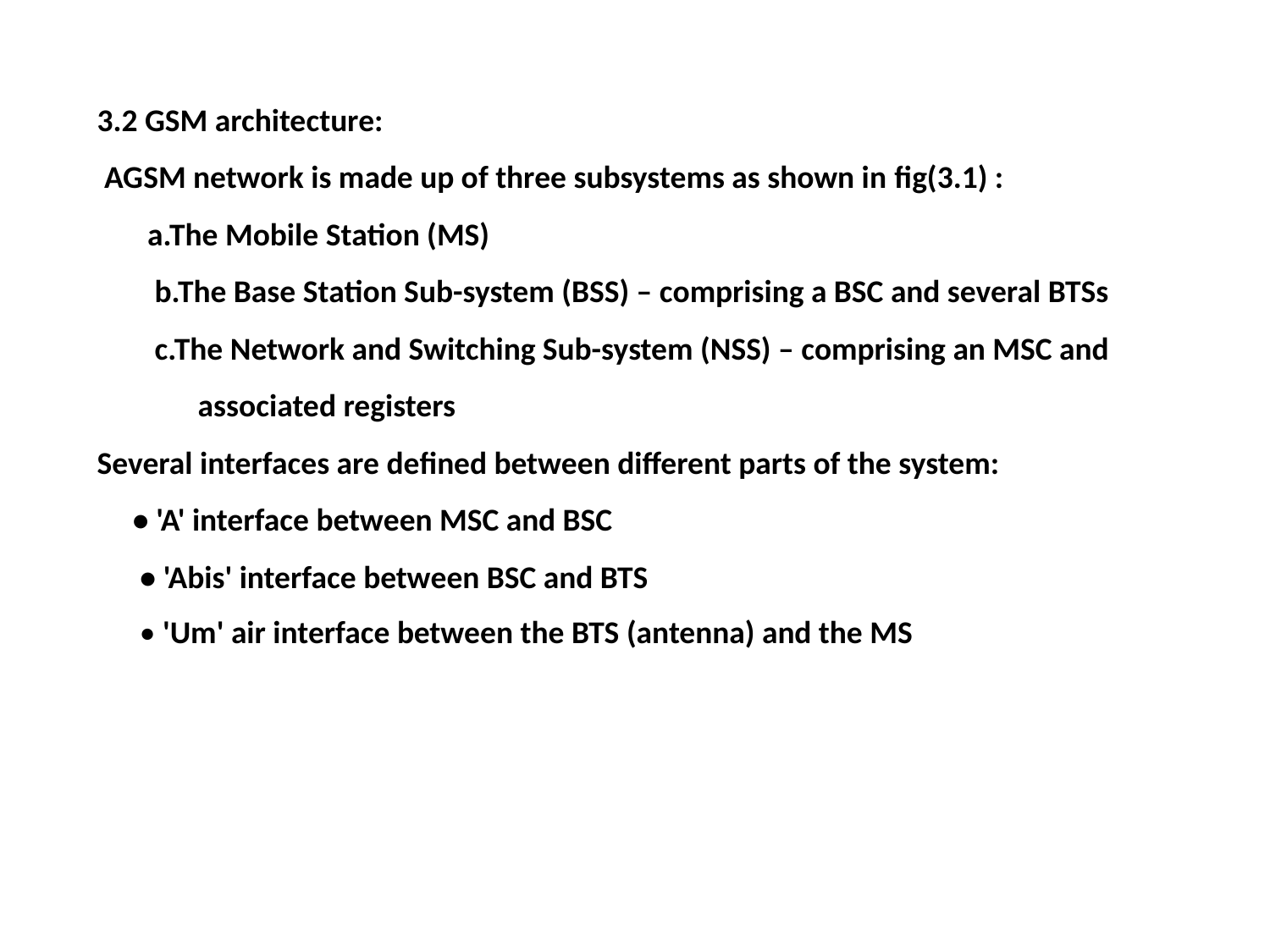

3.2 GSM architecture:
 AGSM network is made up of three subsystems as shown in fig(3.1) :
       a.The Mobile Station (MS)
        b.The Base Station Sub-system (BSS) – comprising a BSC and several BTSs
        c.The Network and Switching Sub-system (NSS) – comprising an MSC and
              associated registers
Several interfaces are defined between different parts of the system:
     • 'A' interface between MSC and BSC
      • 'Abis' interface between BSC and BTS
• 'Um' air interface between the BTS (antenna) and the MS